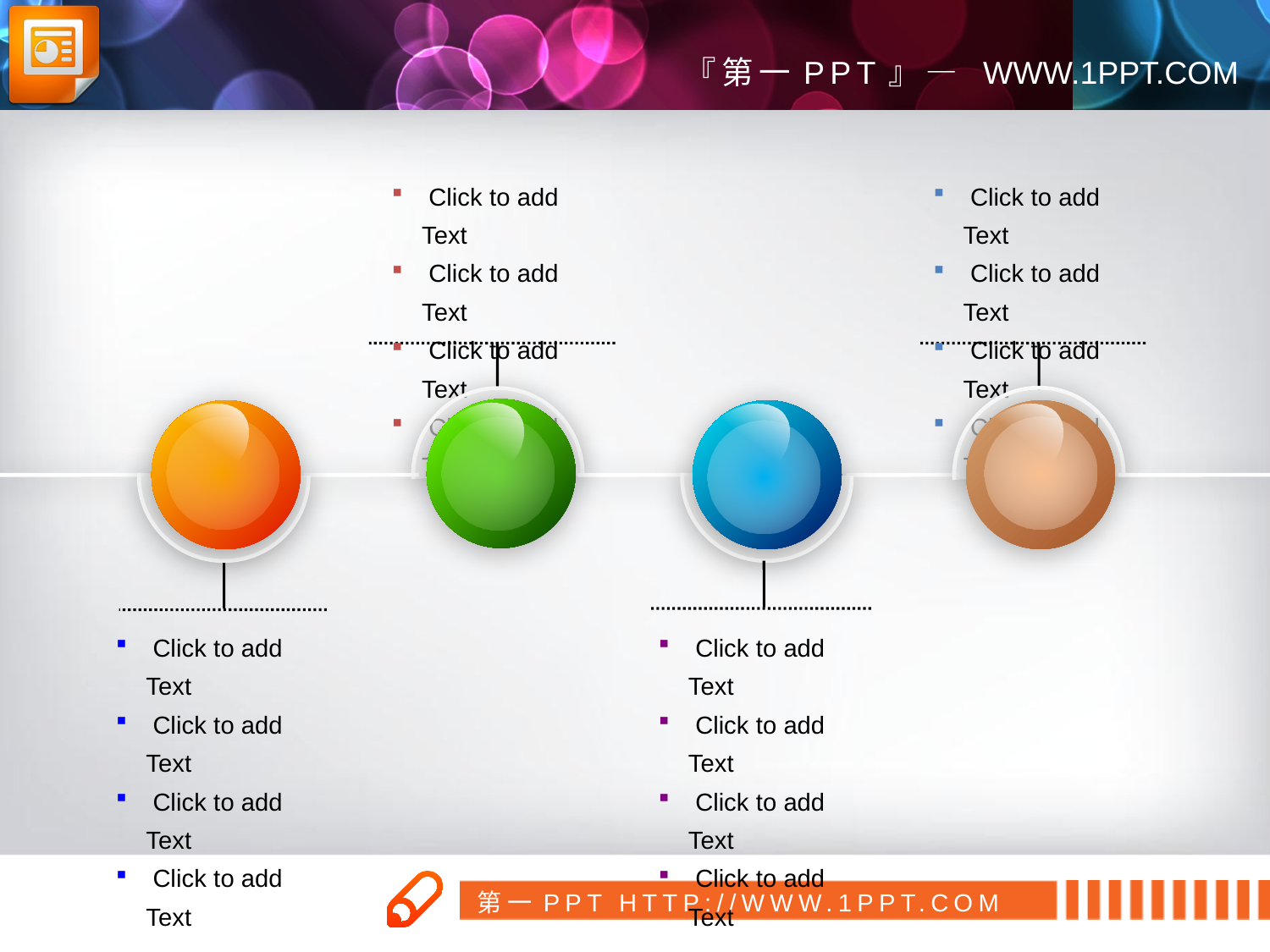

Click to add Text
 Click to add Text
 Click to add Text
 Click to add Text
 Click to add Text
 Click to add Text
 Click to add Text
 Click to add Text

 Click to add Text
 Click to add Text
 Click to add Text
 Click to add Text
 Click to add Text
 Click to add Text
 Click to add Text
 Click to add Text